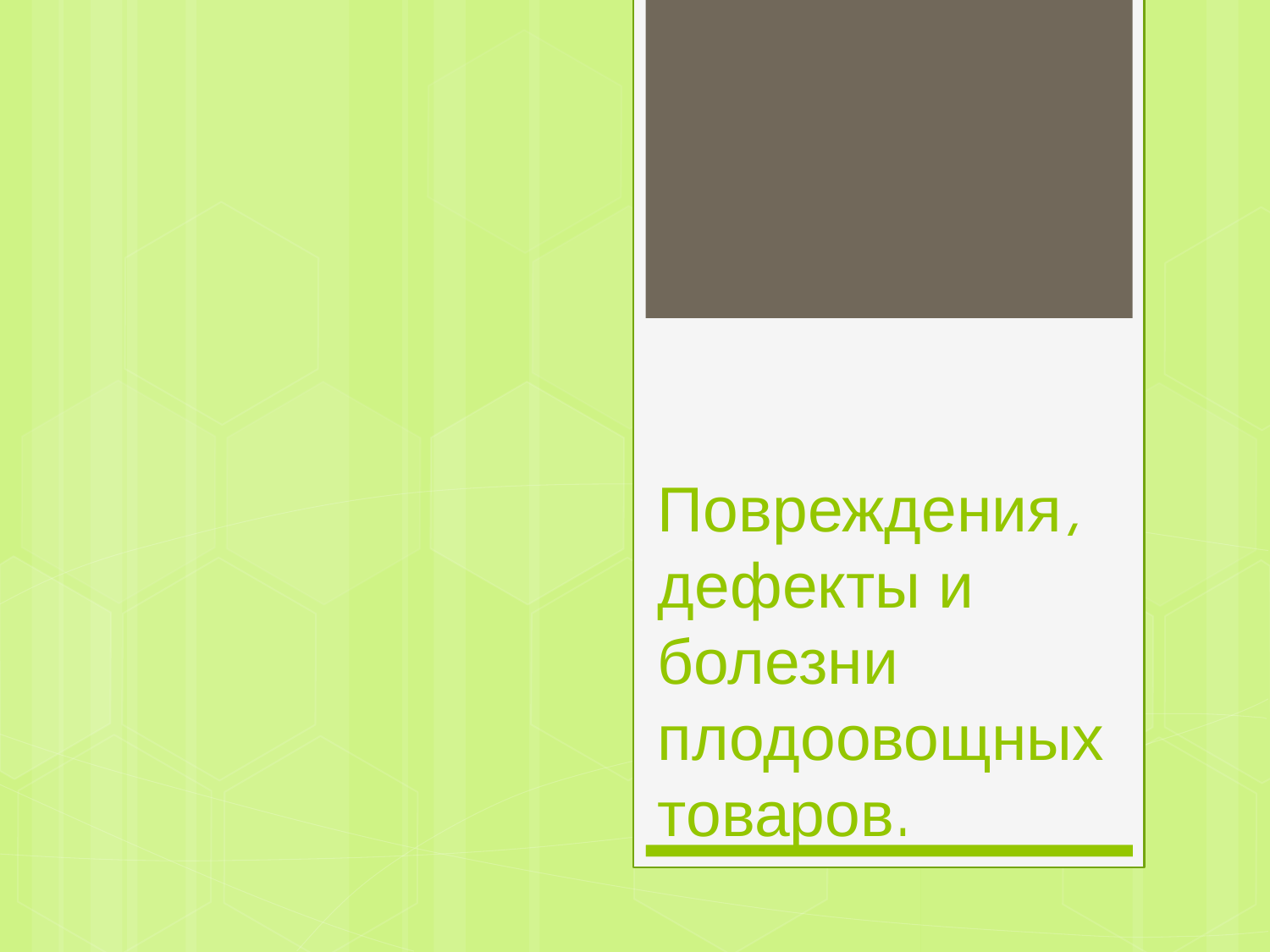

# Повреждения, дефекты и болезни плодоовощных товаров.